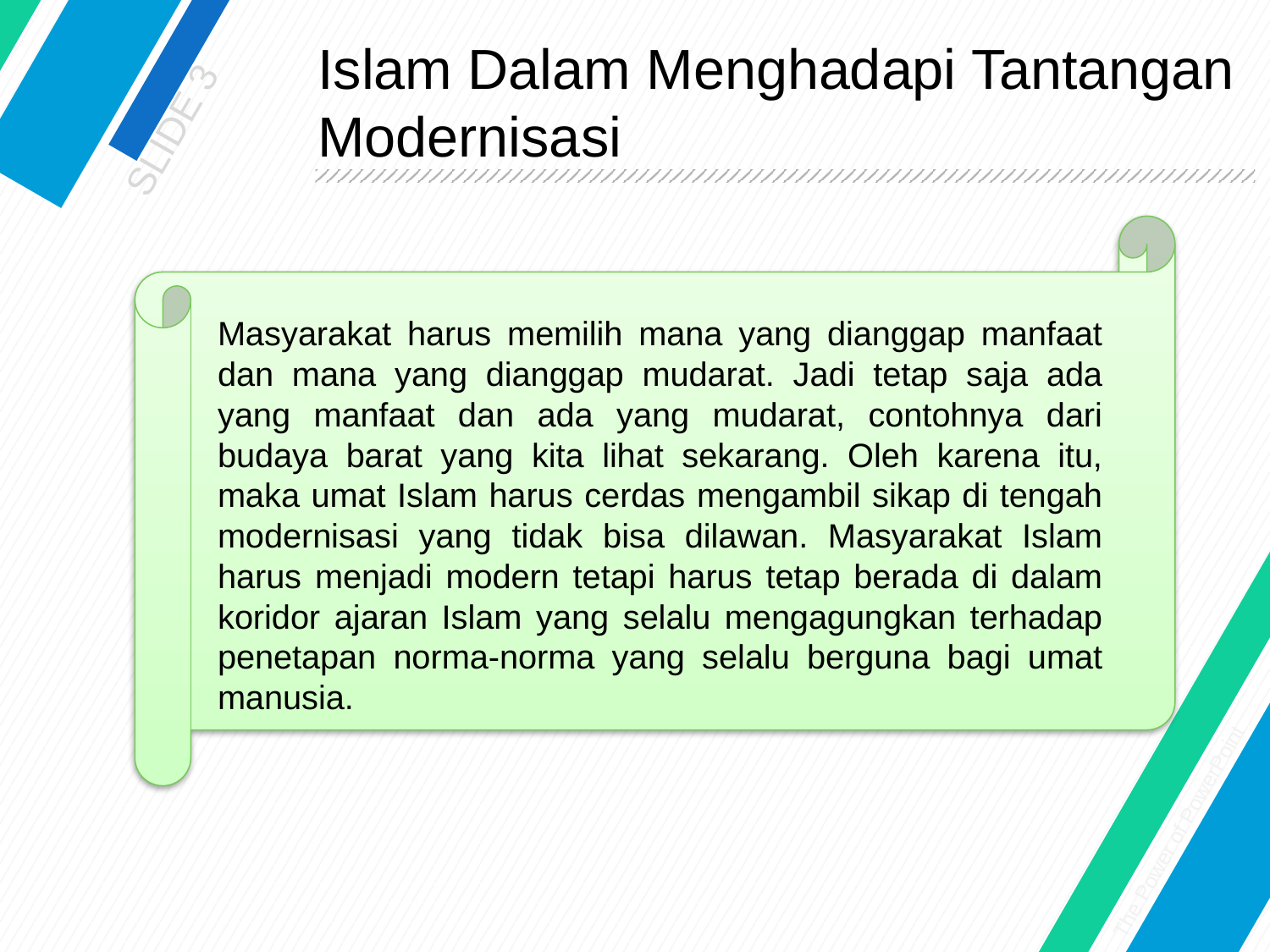

# Islam Dalam Menghadapi Tantangan Modernisasi
SLIDE 3

Masyarakat harus memilih mana yang dianggap manfaat dan mana yang dianggap mudarat. Jadi tetap saja ada yang manfaat dan ada yang mudarat, contohnya dari budaya barat yang kita lihat sekarang. Oleh karena itu, maka umat Islam harus cerdas mengambil sikap di tengah modernisasi yang tidak bisa dilawan. Masyarakat Islam harus menjadi modern tetapi harus tetap berada di dalam koridor ajaran Islam yang selalu mengagungkan terhadap penetapan norma-norma yang selalu berguna bagi umat manusia.
The Power of PowerPoint